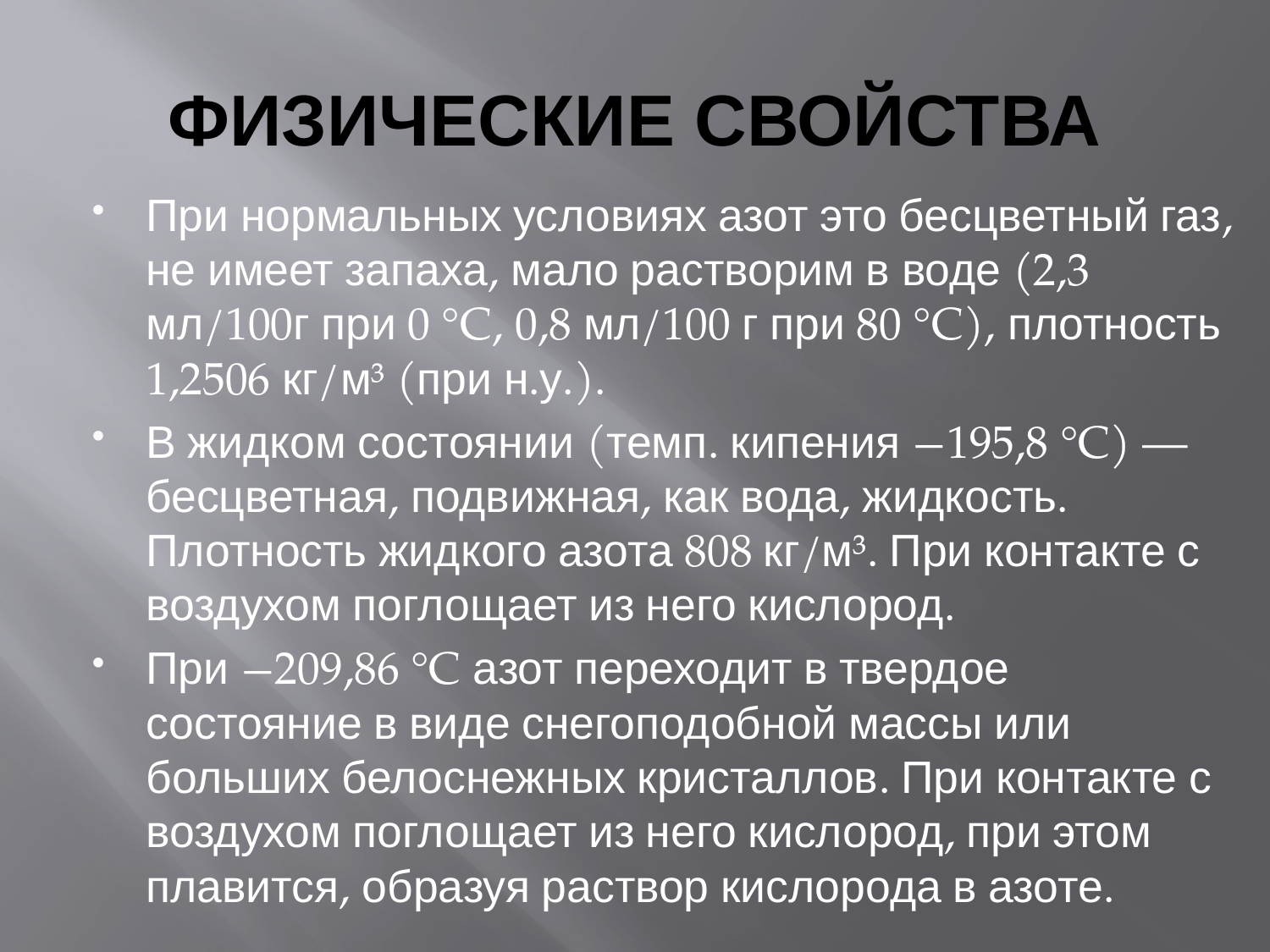

# ФИЗИЧЕСКИЕ СВОЙСТВА
При нормальных условиях азот это бесцветный газ, не имеет запаха, мало растворим в воде (2,3 мл/100г при 0 °C, 0,8 мл/100 г при 80 °C), плотность 1,2506 кг/м³ (при н.у.).
В жидком состоянии (темп. кипения −195,8 °C) — бесцветная, подвижная, как вода, жидкость. Плотность жидкого азота 808 кг/м³. При контакте с воздухом поглощает из него кислород.
При −209,86 °C азот переходит в твердое состояние в виде снегоподобной массы или больших белоснежных кристаллов. При контакте с воздухом поглощает из него кислород, при этом плавится, образуя раствор кислорода в азоте.